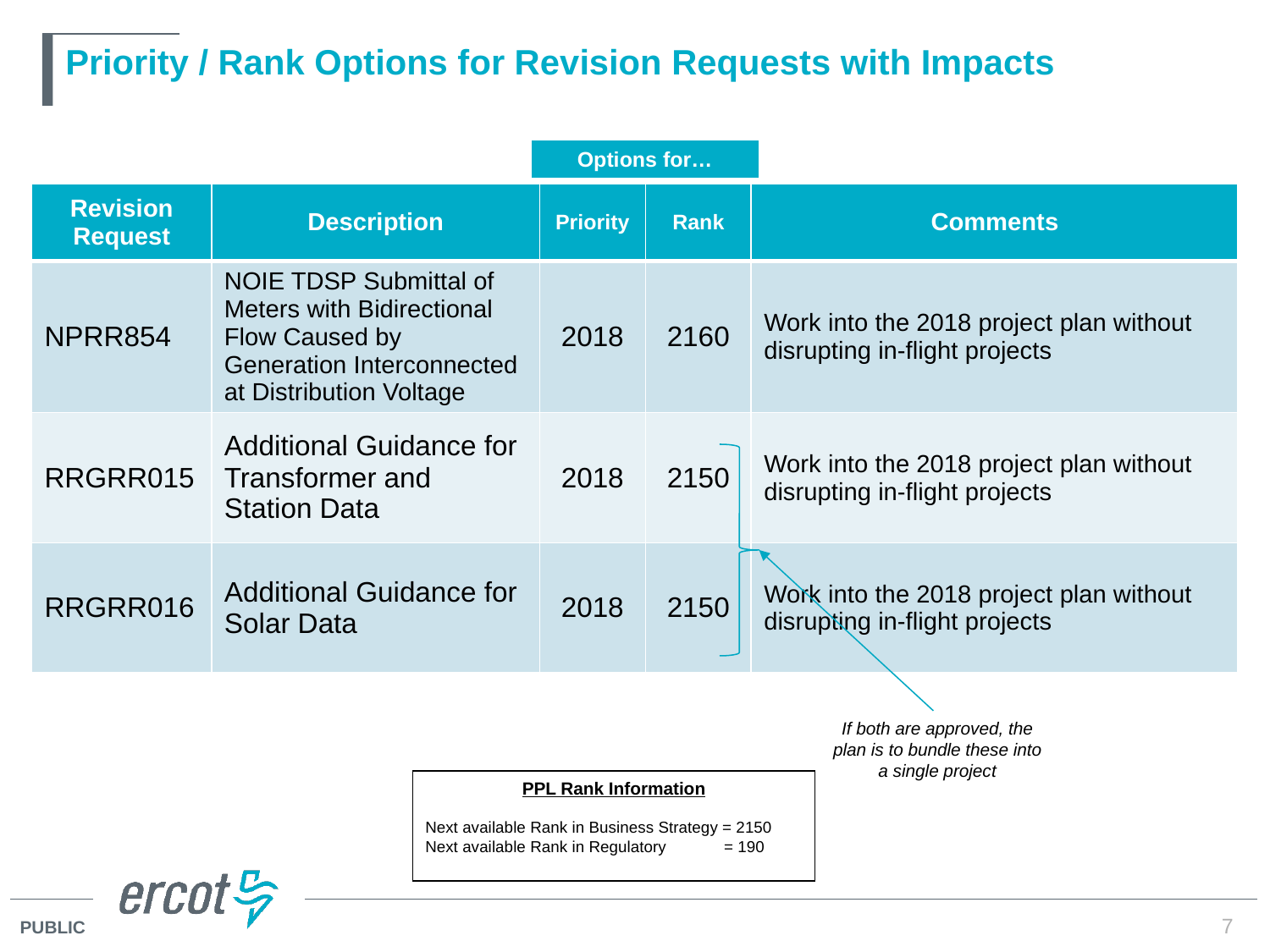

# Priority / Rank Options for Revision Requests with Impacts
| Options for… |
| --- |
| Revision Request | Description | Priority | Rank | Comments |
| --- | --- | --- | --- | --- |
| NPRR854 | NOIE TDSP Submittal of Meters with Bidirectional Flow Caused by Generation Interconnected at Distribution Voltage | 2018 | 2160 | Work into the 2018 project plan without disrupting in-flight projects |
| RRGRR015 | Additional Guidance for Transformer and Station Data | 2018 | 2150 | Work into the 2018 project plan without disrupting in-flight projects |
| RRGRR016 | Additional Guidance for Solar Data | 2018 | 2150 | Work into the 2018 project plan without disrupting in-flight projects |

If both are approved, the plan is to bundle these into a single project
PPL Rank Information

Next available Rank in Business Strategy = 2150
Next available Rank in Regulatory             = 190

7